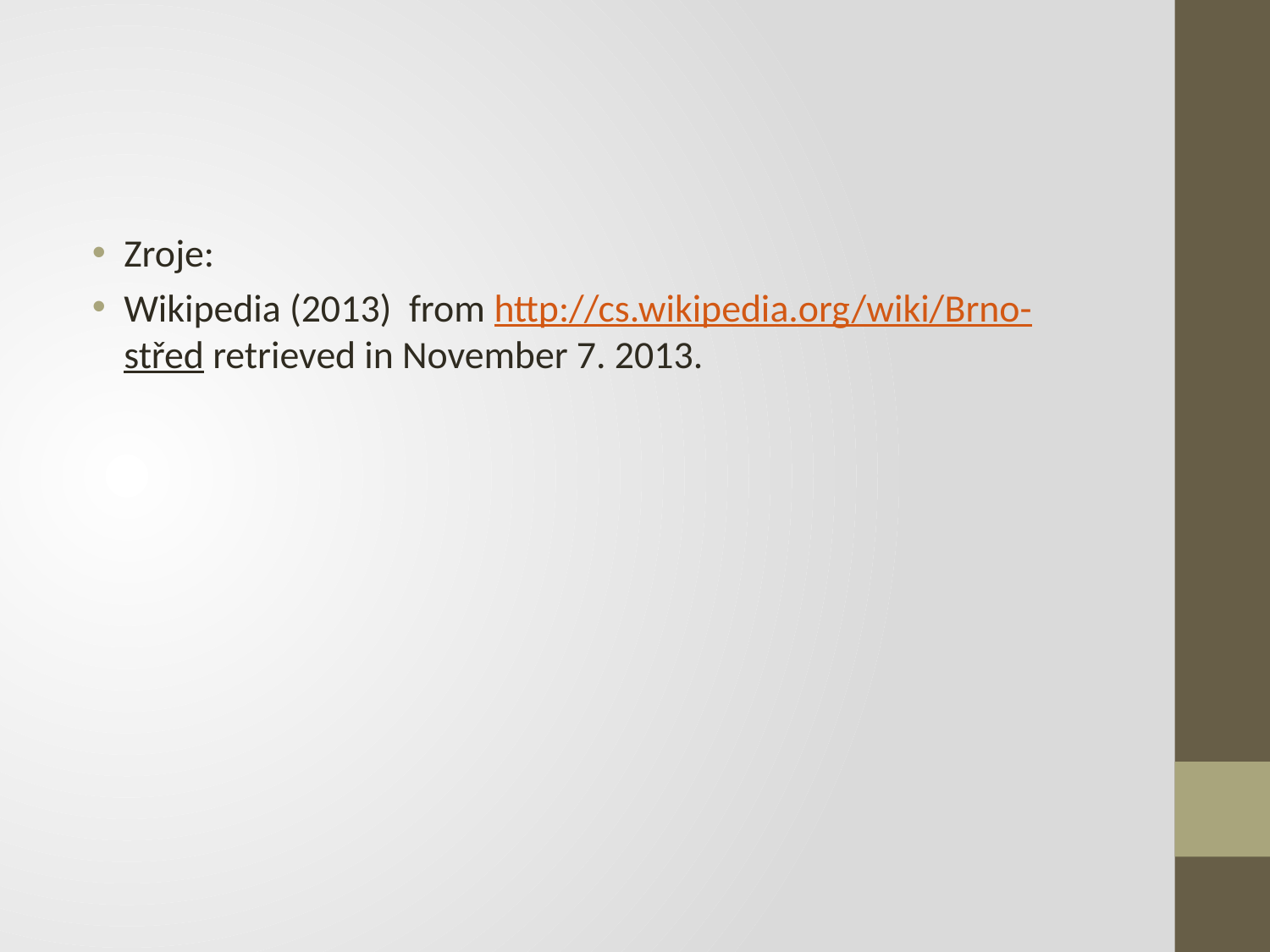

#
Zroje:
Wikipedia (2013)  from http://cs.wikipedia.org/wiki/Brno-střed retrieved in November 7. 2013.